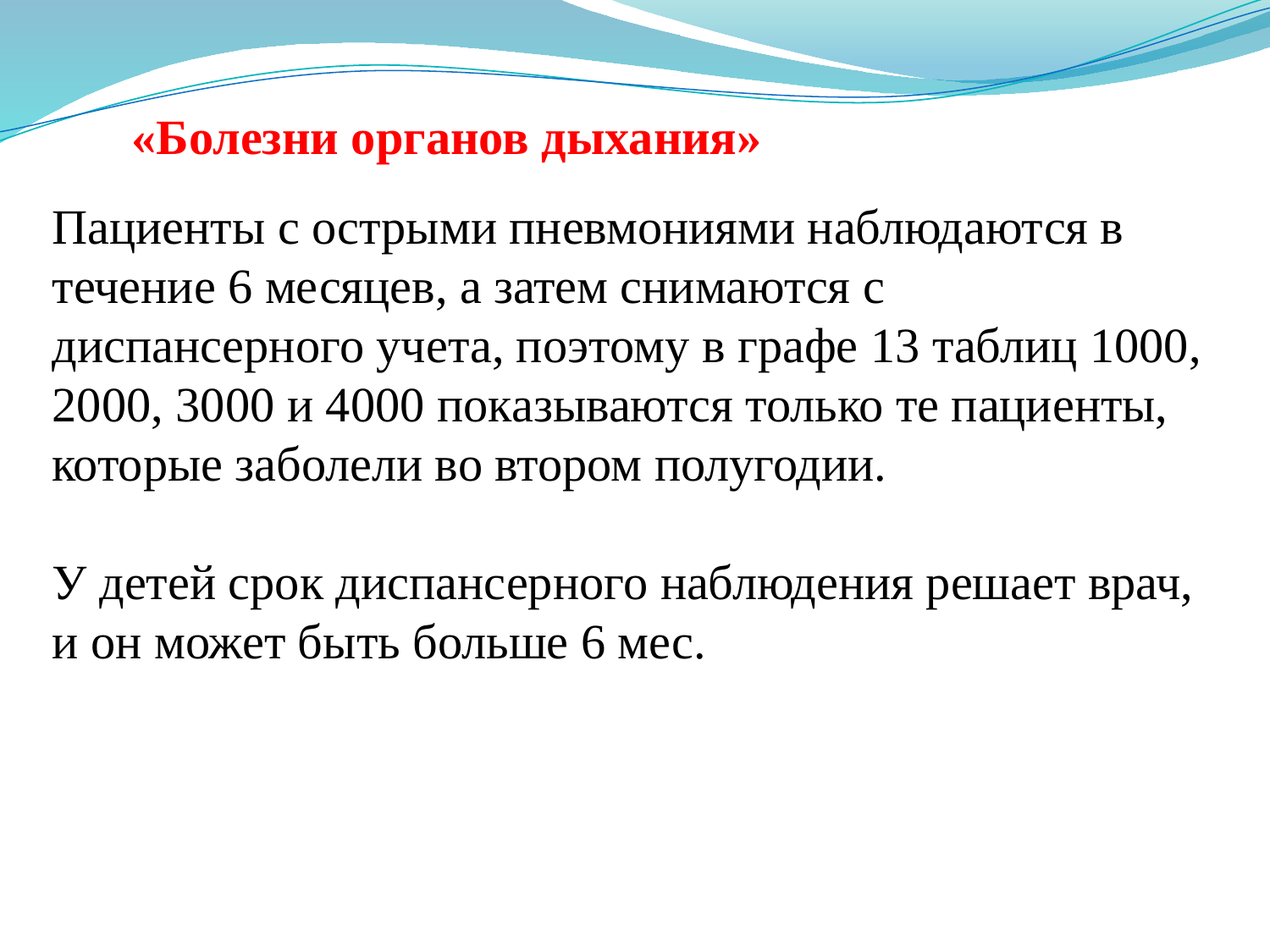

«Болезни органов дыхания»

Пациенты с острыми пневмониями наблюдаются в течение 6 месяцев, а затем снимаются с диспансерного учета, поэтому в графе 13 таблиц 1000, 2000, 3000 и 4000 показываются только те пациенты, которые заболели во втором полугодии.

У детей срок диспансерного наблюдения решает врач, и он может быть больше 6 мес.